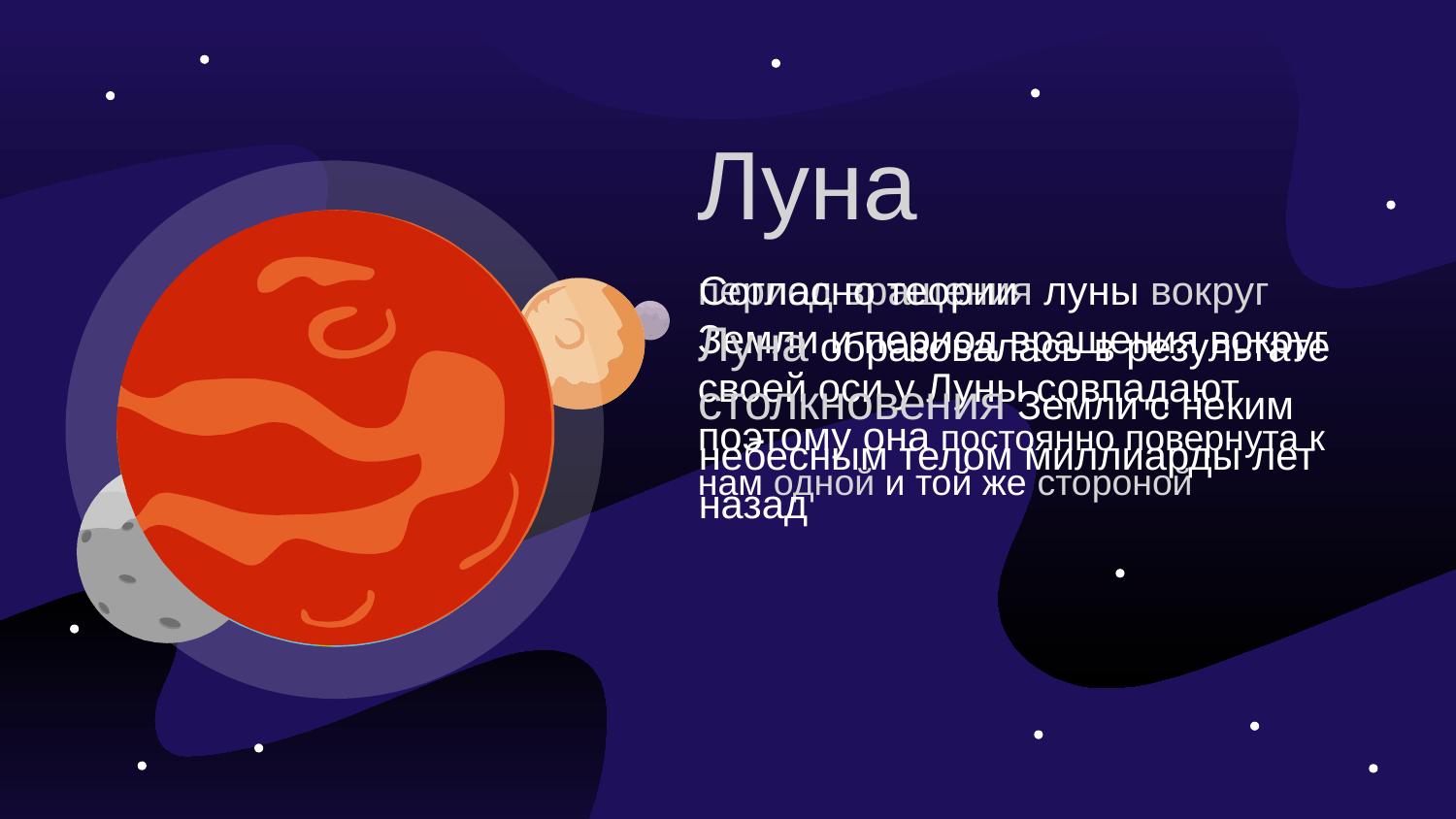

Луна

Согласно теории
Луна образовалась в результате столкновения Земли с неким небесным телом миллиарды лет назад
период вращения луны вокруг Земли и период вращения вокруг своей оси у Луны совпадают поэтому она постоянно повернута к нам одной и той же стороной